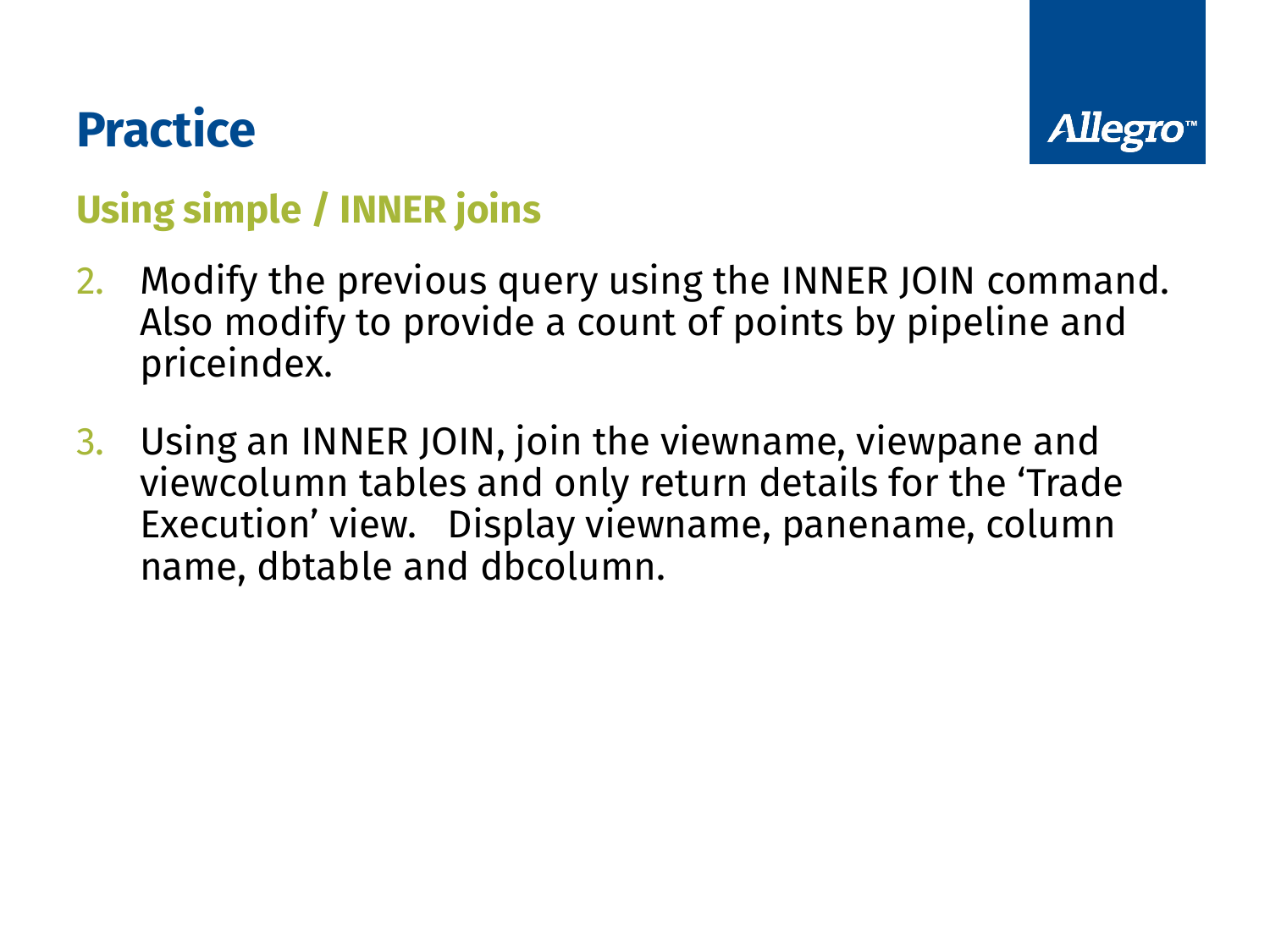

# Practice
Using simple / INNER joins
Modify the previous query using the INNER JOIN command.  Also modify to provide a count of points by pipeline and priceindex.
Using an INNER JOIN, join the viewname, viewpane and viewcolumn tables and only return details for the ‘Trade Execution’ view.   Display viewname, panename, column name, dbtable and dbcolumn.